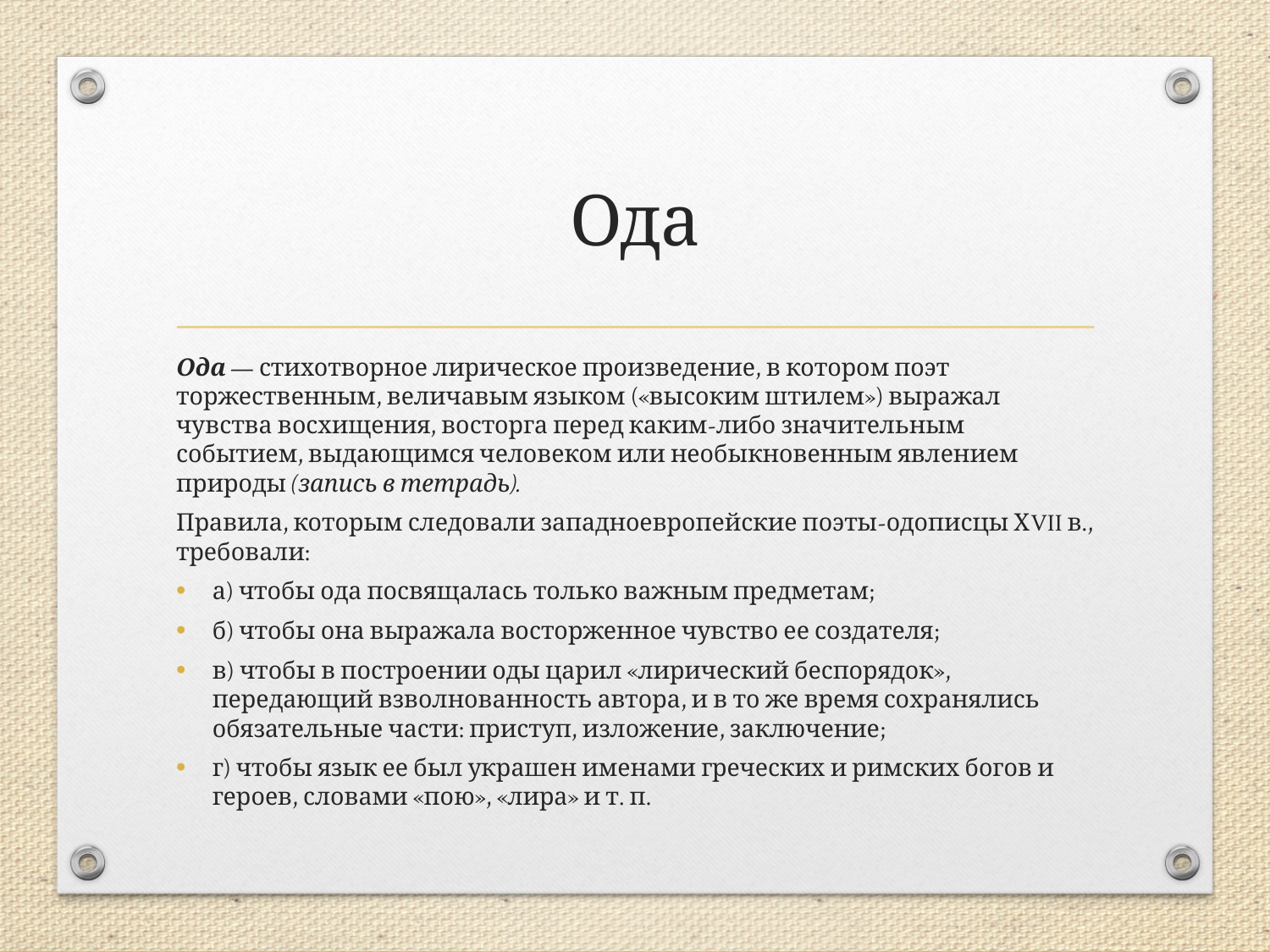

# Ода
Ода — стихотворное лирическое произведение, в котором поэт торжественным, величавым языком («высоким штилем») выражал чувства восхищения, восторга перед каким-либо значительным событием, выдающимся человеком или необыкновенным явлением природы (запись в тетрадь).
Правила, которым следовали западноевропейские поэты-одописцы ХVII в., требовали:
а) чтобы ода посвящалась только важным предметам;
б) чтобы она выражала восторженное чувство ее создателя;
в) чтобы в построении оды царил «лирический беспорядок», передающий взволнованность автора, и в то же время сохранялись обязательные части: приступ, изложение, заключение;
г) чтобы язык ее был украшен именами греческих и римских богов и героев, словами «пою», «лира» и т. п.